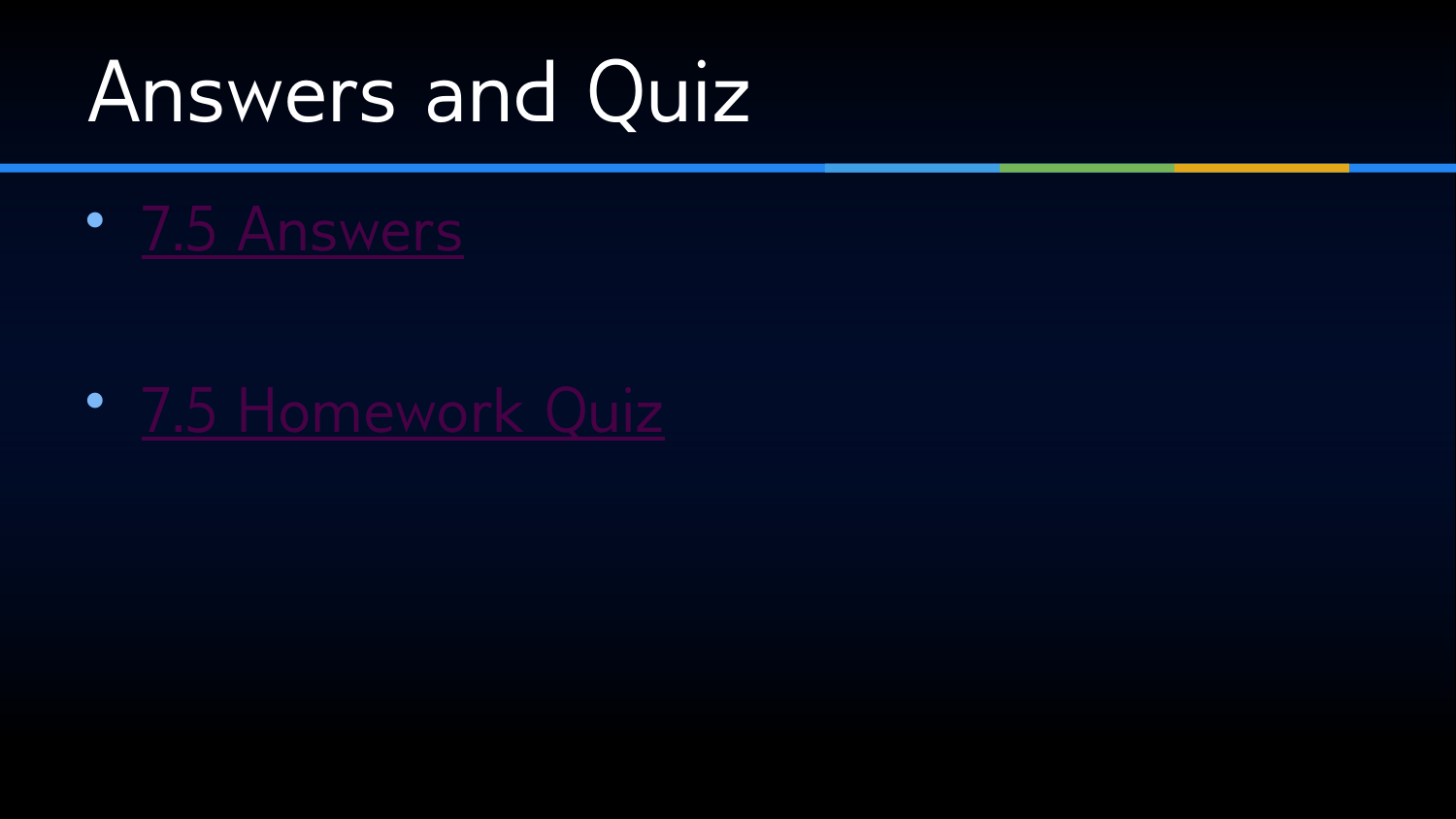

# Answers and Quiz
7.5 Answers

7.5 Homework Quiz